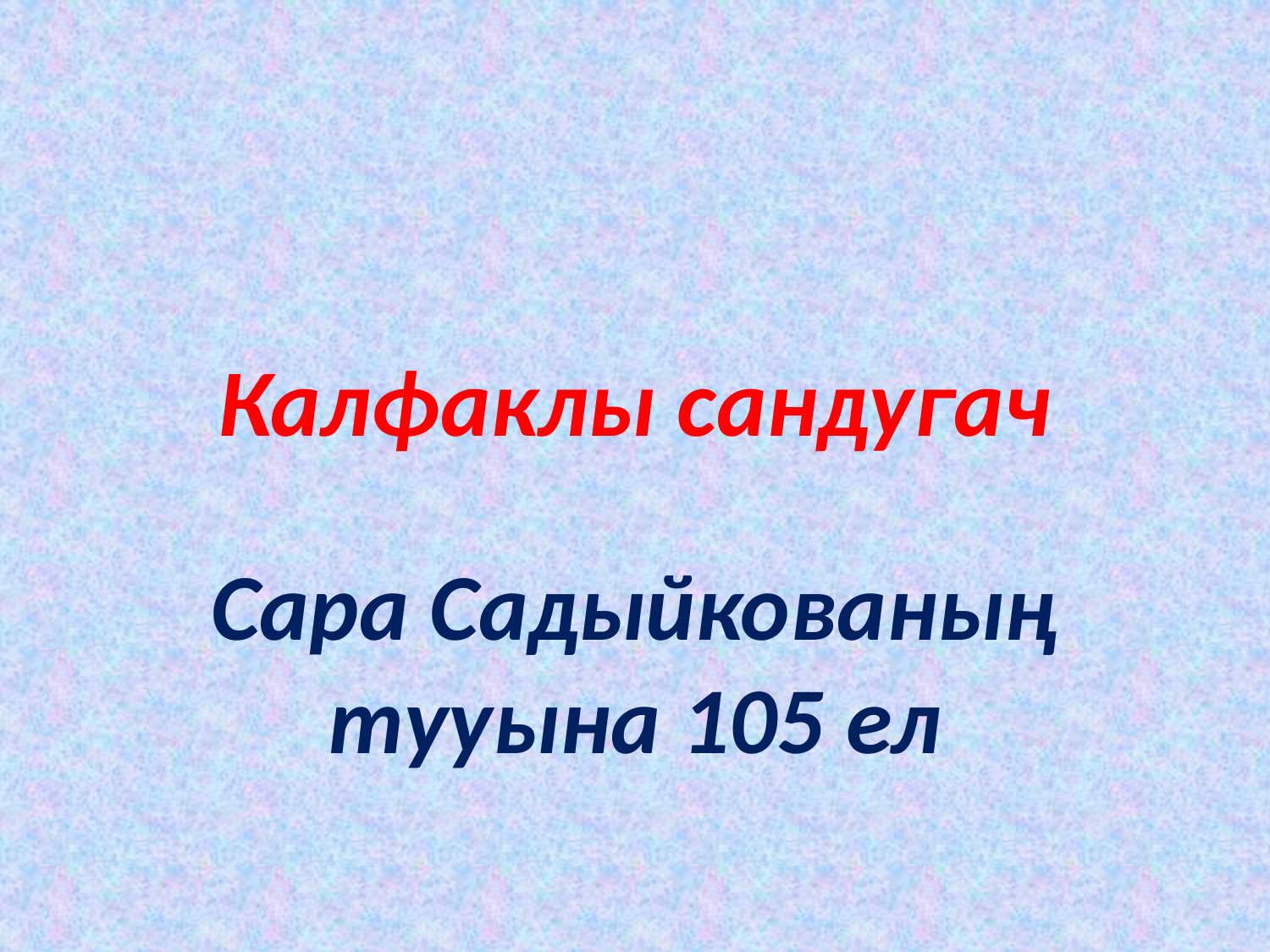

# Калфаклы сандугач
Сара Садыйкованың тууына 105 ел